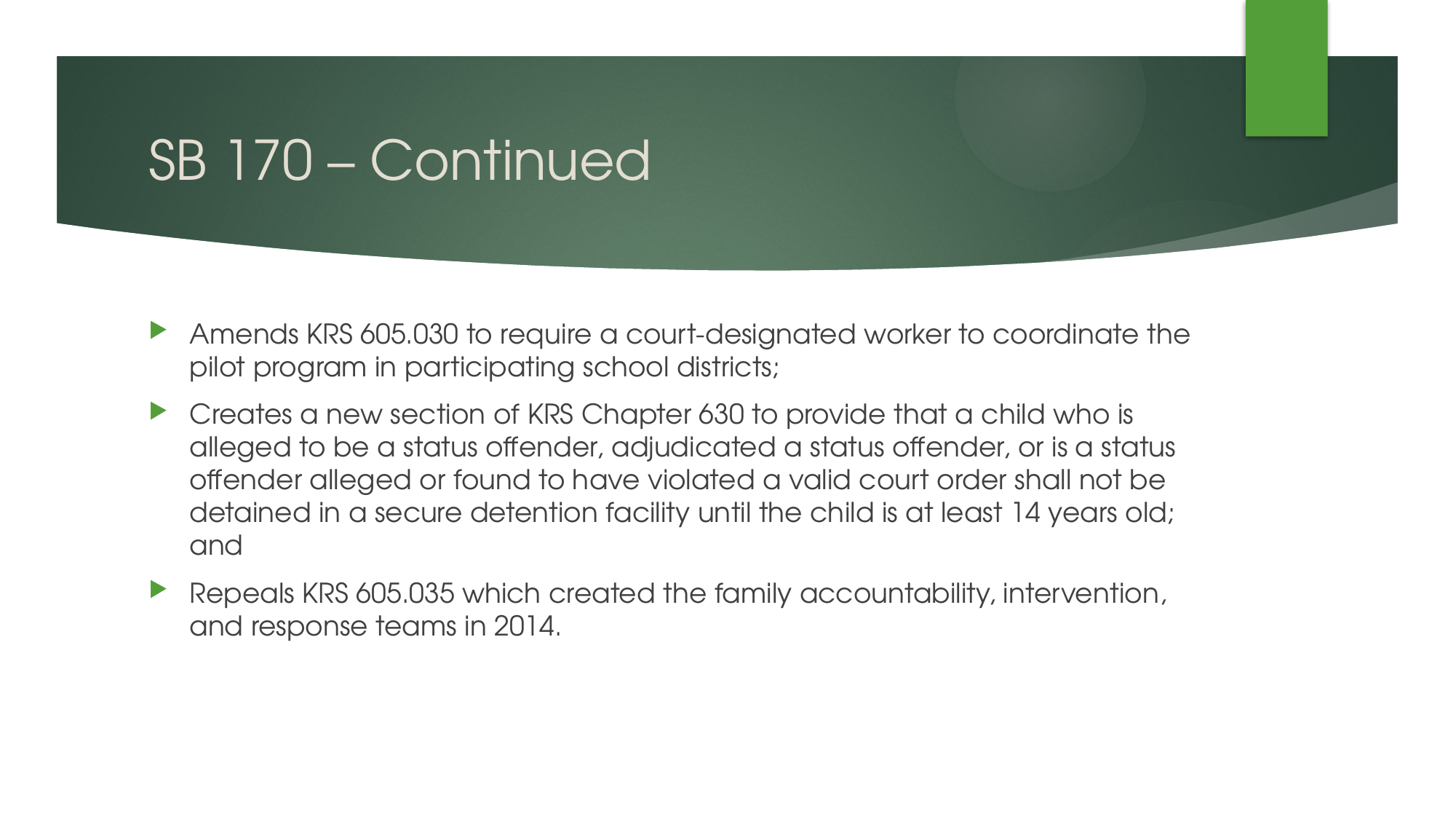

# SB 170 – Continued
Amends KRS 605.030 to require a court-designated worker to coordinate the pilot program in participating school districts;
Creates a new section of KRS Chapter 630 to provide that a child who is alleged to be a status offender, adjudicated a status offender, or is a status offender alleged or found to have violated a valid court order shall not be detained in a secure detention facility until the child is at least 14 years old; and
Repeals KRS 605.035 which created the family accountability, intervention, and response teams in 2014.